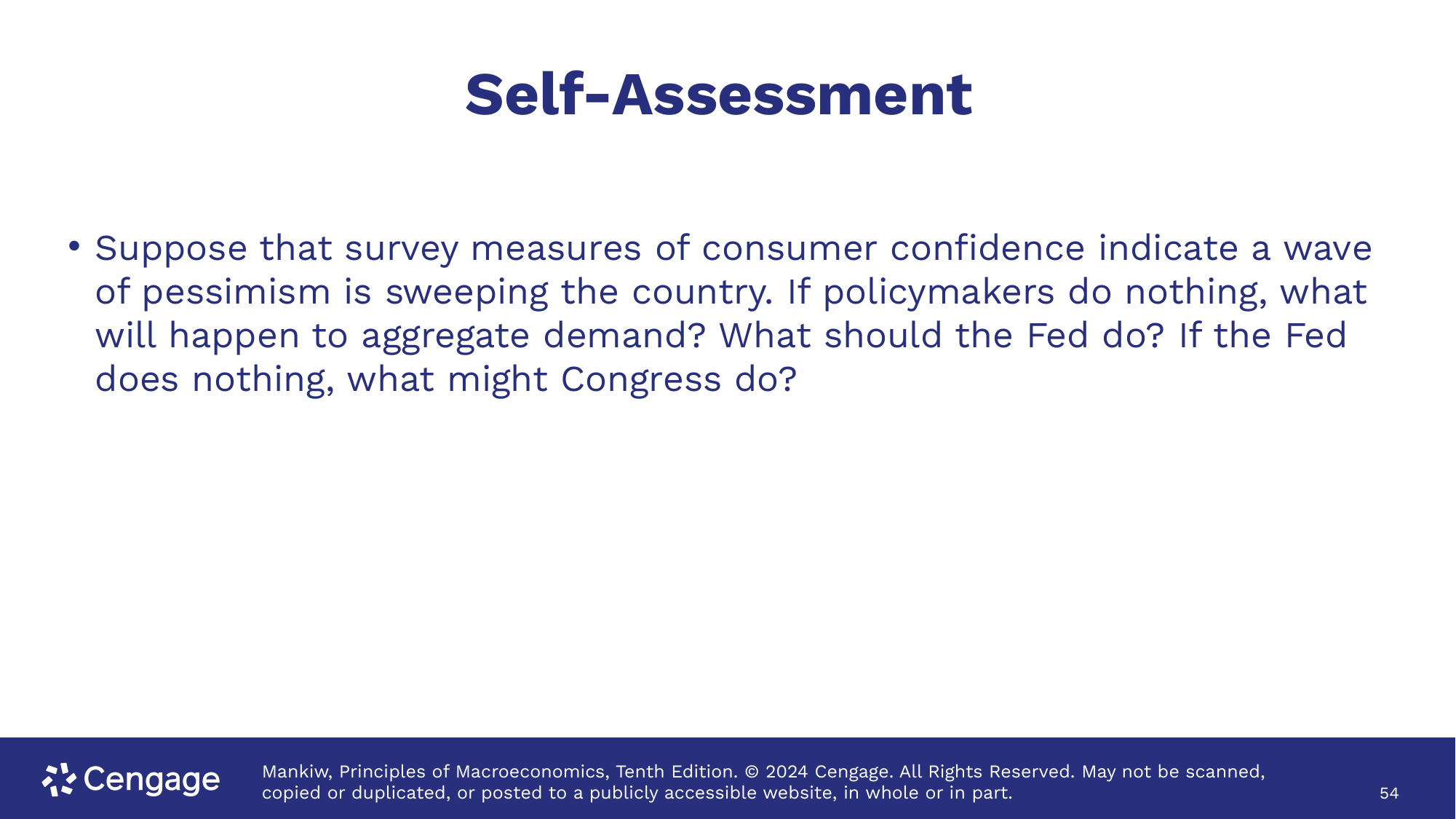

# Self-Assessment
Suppose that survey measures of consumer confidence indicate a wave of pessimism is sweeping the country. If policymakers do nothing, what will happen to aggregate demand? What should the Fed do? If the Fed does nothing, what might Congress do?